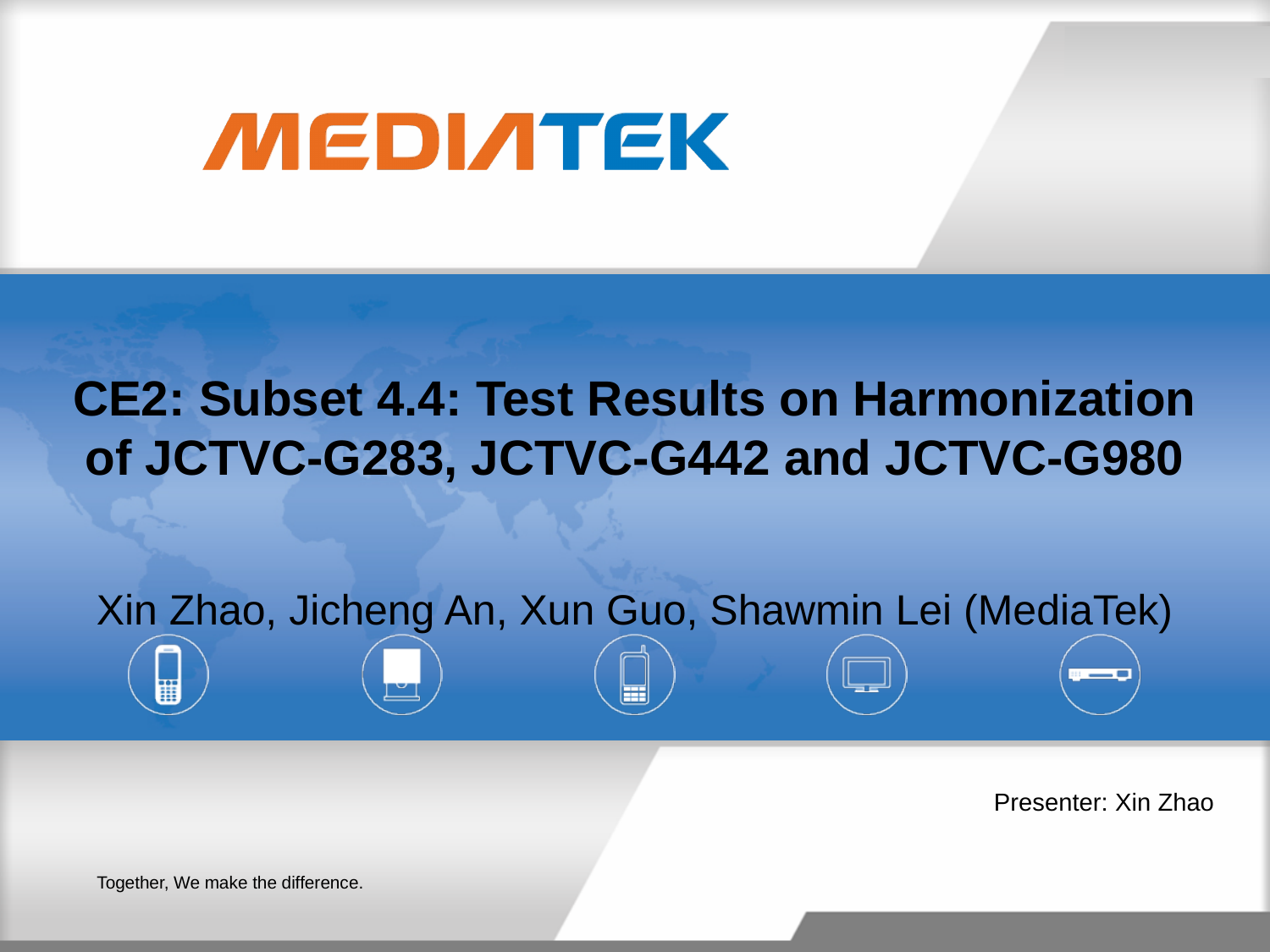

# CE2: Subset 4.4: Test Results on Harmonization of JCTVC-G283, JCTVC-G442 and JCTVC-G980
Xin Zhao, Jicheng An, Xun Guo, Shawmin Lei (MediaTek)
Presenter: Xin Zhao